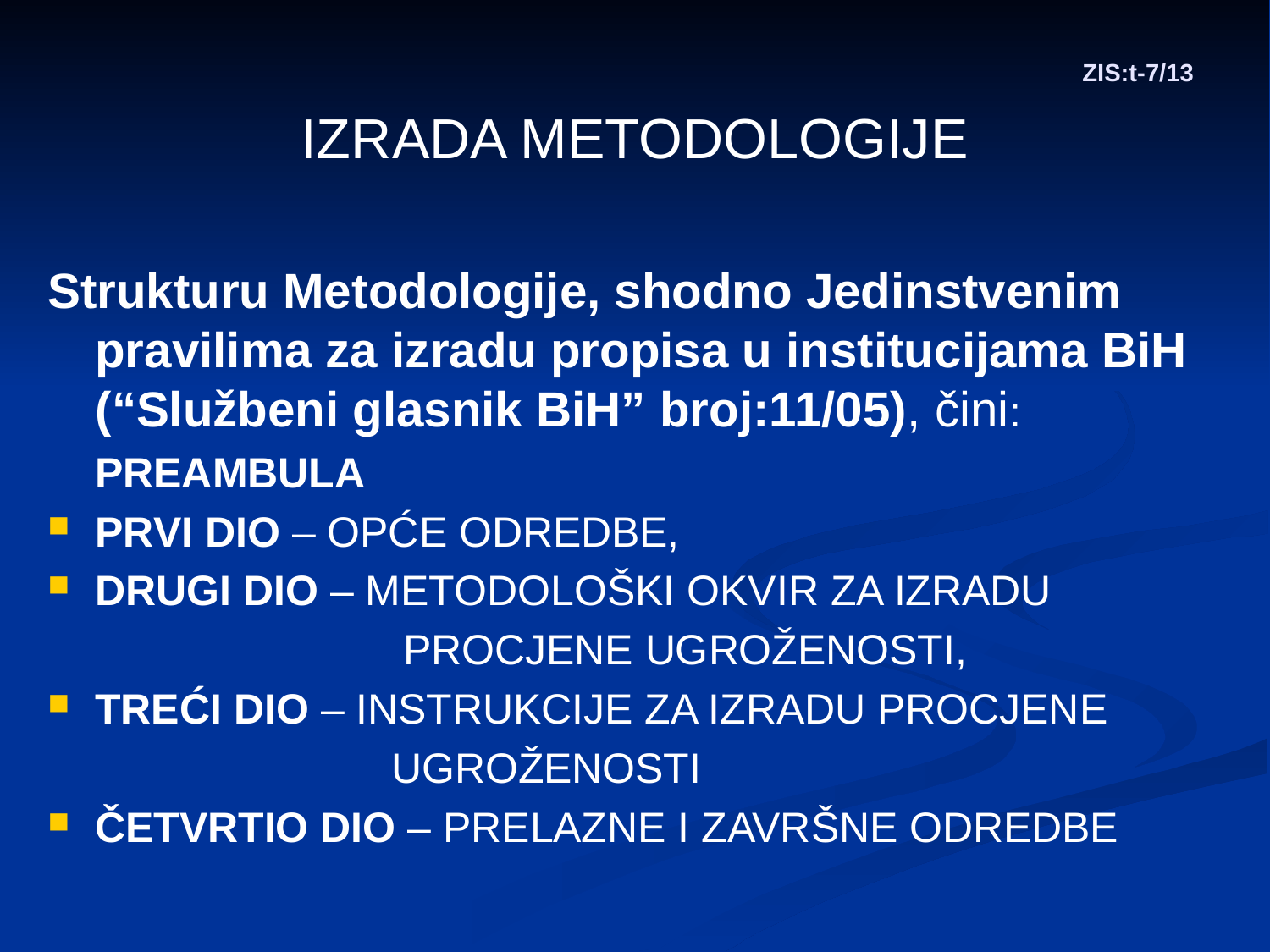

# ZIS:t-7/13
IZRADA METODOLOGIJE

Strukturu Metodologije, shodno Jedinstvenim pravilima za izradu propisa u institucijama BiH (“Službeni glasnik BiH” broj:11/05), čini:
	PREAMBULA
PRVI DIO – OPĆE ODREDBE,
DRUGI DIO – METODOLOŠKI OKVIR ZA IZRADU
                              PROCJENE UGROŽENOSTI,
TREĆI DIO – INSTRUKCIJE ZA IZRADU PROCJENE
                             UGROŽENOSTI
ČETVRTIO DIO – PRELAZNE I ZAVRŠNE ODREDBE